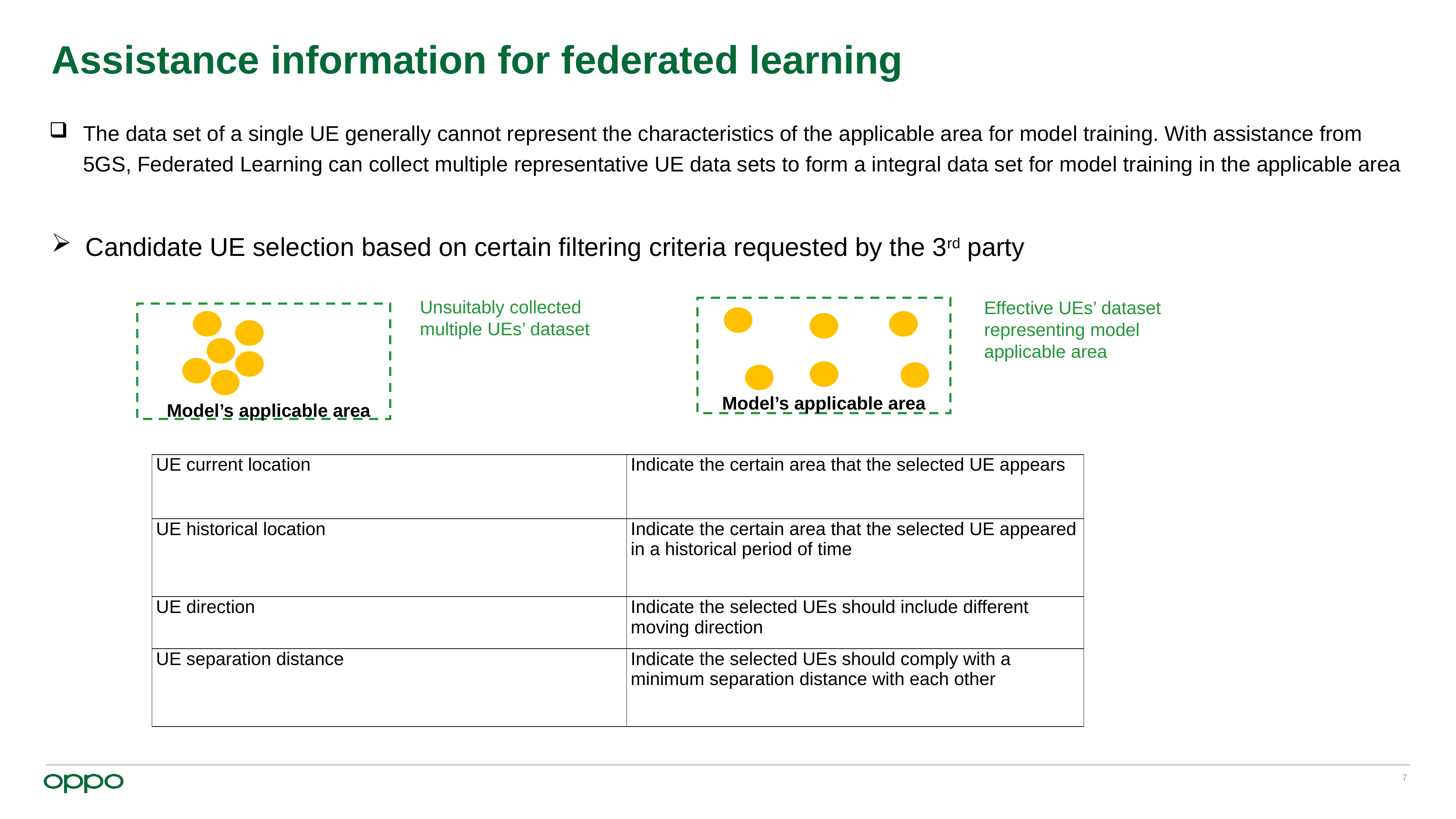

# Assistance information for federated learning
The data set of a single UE generally cannot represent the characteristics of the applicable area for model training. With assistance from 5GS, Federated Learning can collect multiple representative UE data sets to form a integral data set for model training in the applicable area
Candidate UE selection based on certain filtering criteria requested by the 3rd party
Unsuitably collected multiple UEs’ dataset
Effective UEs’ dataset representing model applicable area

Model’s applicable area

Model’s applicable area

| UE current location | Indicate the certain area that the selected UE appears |
| --- | --- |
| UE historical location | Indicate the certain area that the selected UE appeared in a historical period of time |
| UE direction | Indicate the selected UEs should include different moving direction |
| UE separation distance | Indicate the selected UEs should comply with a minimum separation distance with each other |